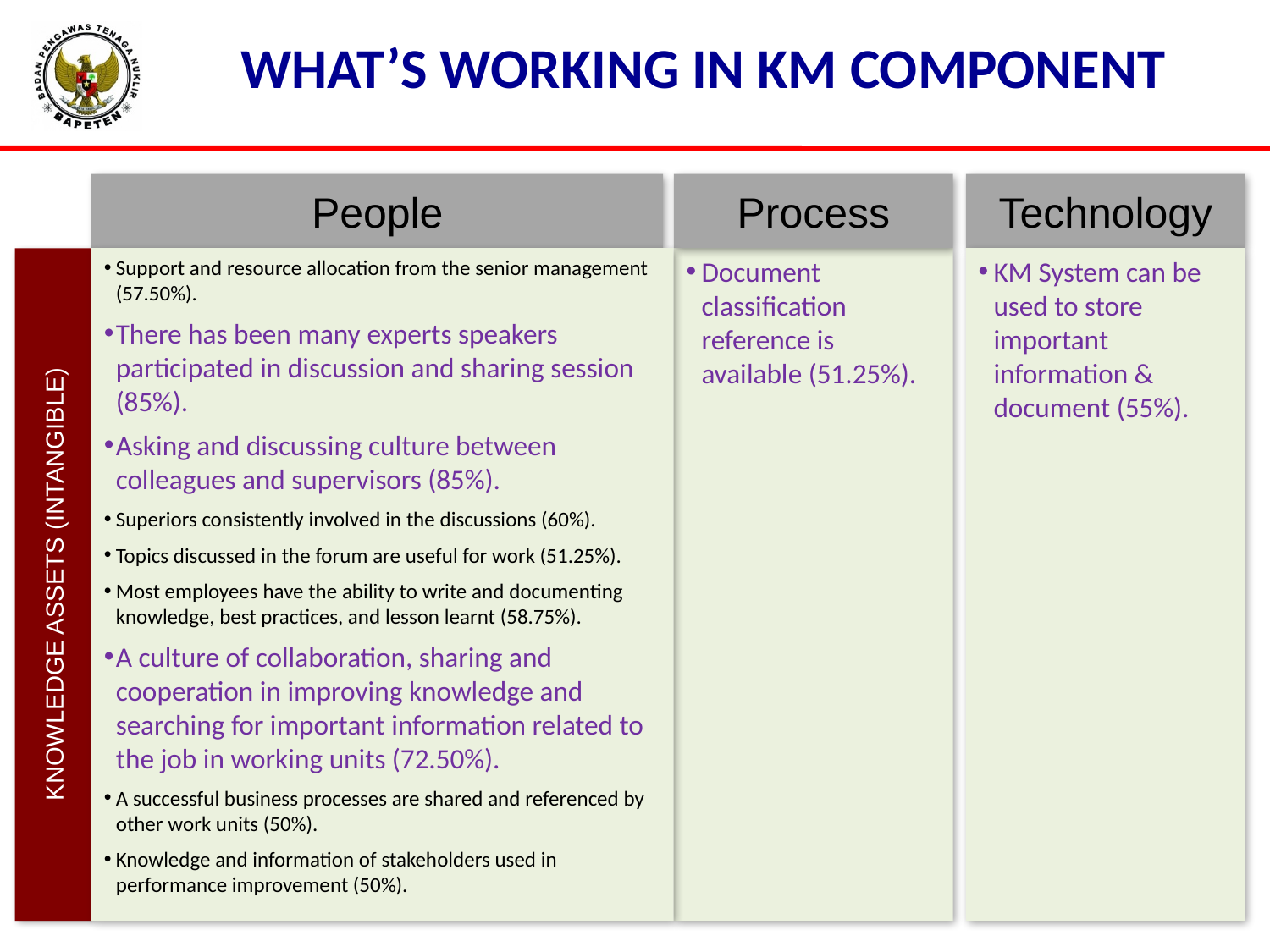

WHAT’S WORKING IN KM COMPONENT
People
Process
Technology
Support and resource allocation from the senior management (57.50%).
There has been many experts speakers participated in discussion and sharing session (85%).
Asking and discussing culture between colleagues and supervisors (85%).
Superiors consistently involved in the discussions (60%).
Topics discussed in the forum are useful for work (51.25%).
Most employees have the ability to write and documenting knowledge, best practices, and lesson learnt (58.75%).
A culture of collaboration, sharing and cooperation in improving knowledge and searching for important information related to the job in working units (72.50%).
A successful business processes are shared and referenced by other work units (50%).
Knowledge and information of stakeholders used in performance improvement (50%).
Document classification reference is available (51.25%).
KM System can be used to store important information & document (55%).
KNOWLEDGE ASSETS (INTANGIBLE)
17